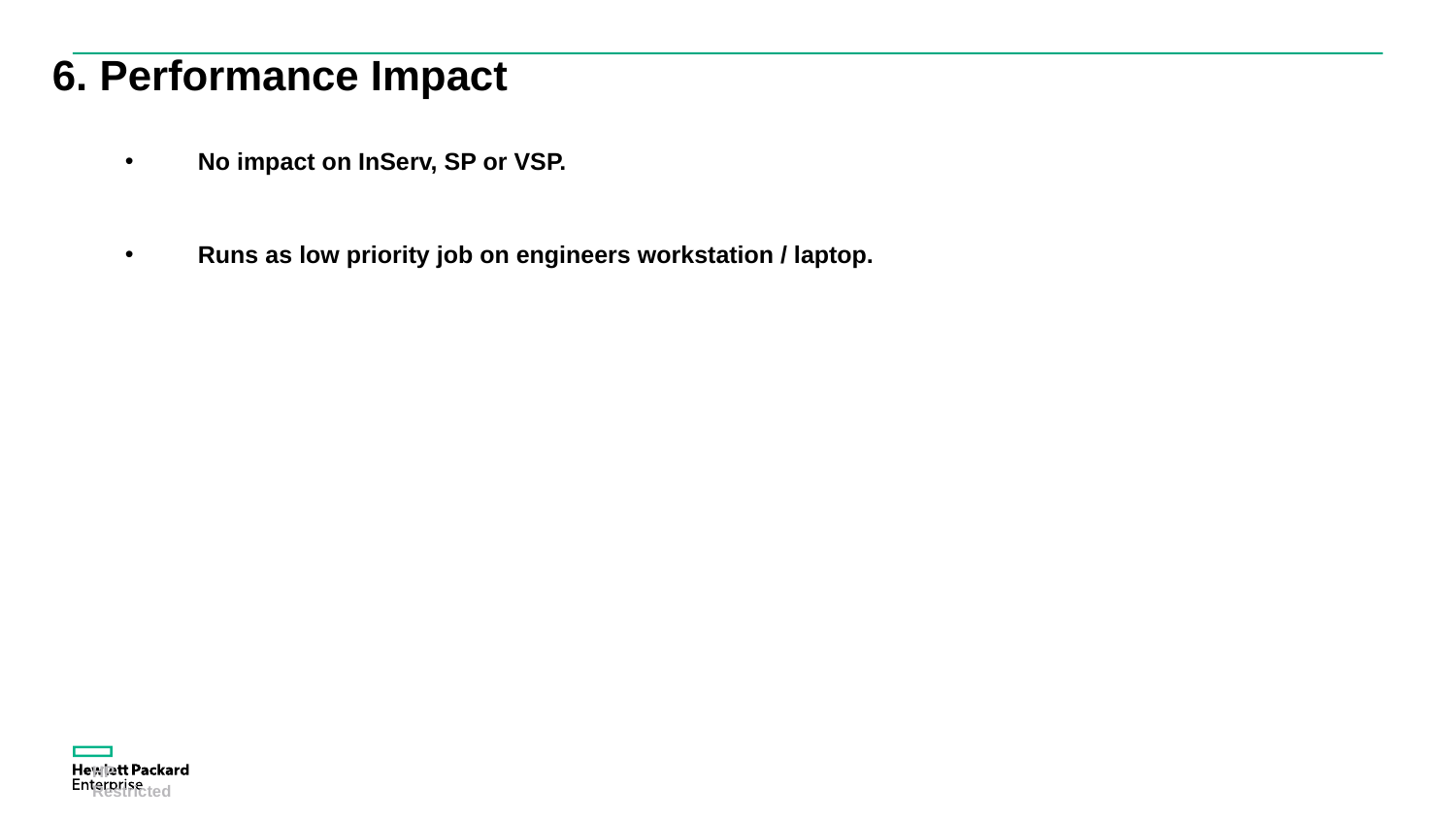

# 6. Performance Impact
No impact on InServ, SP or VSP.

Runs as low priority job on engineers workstation / laptop.